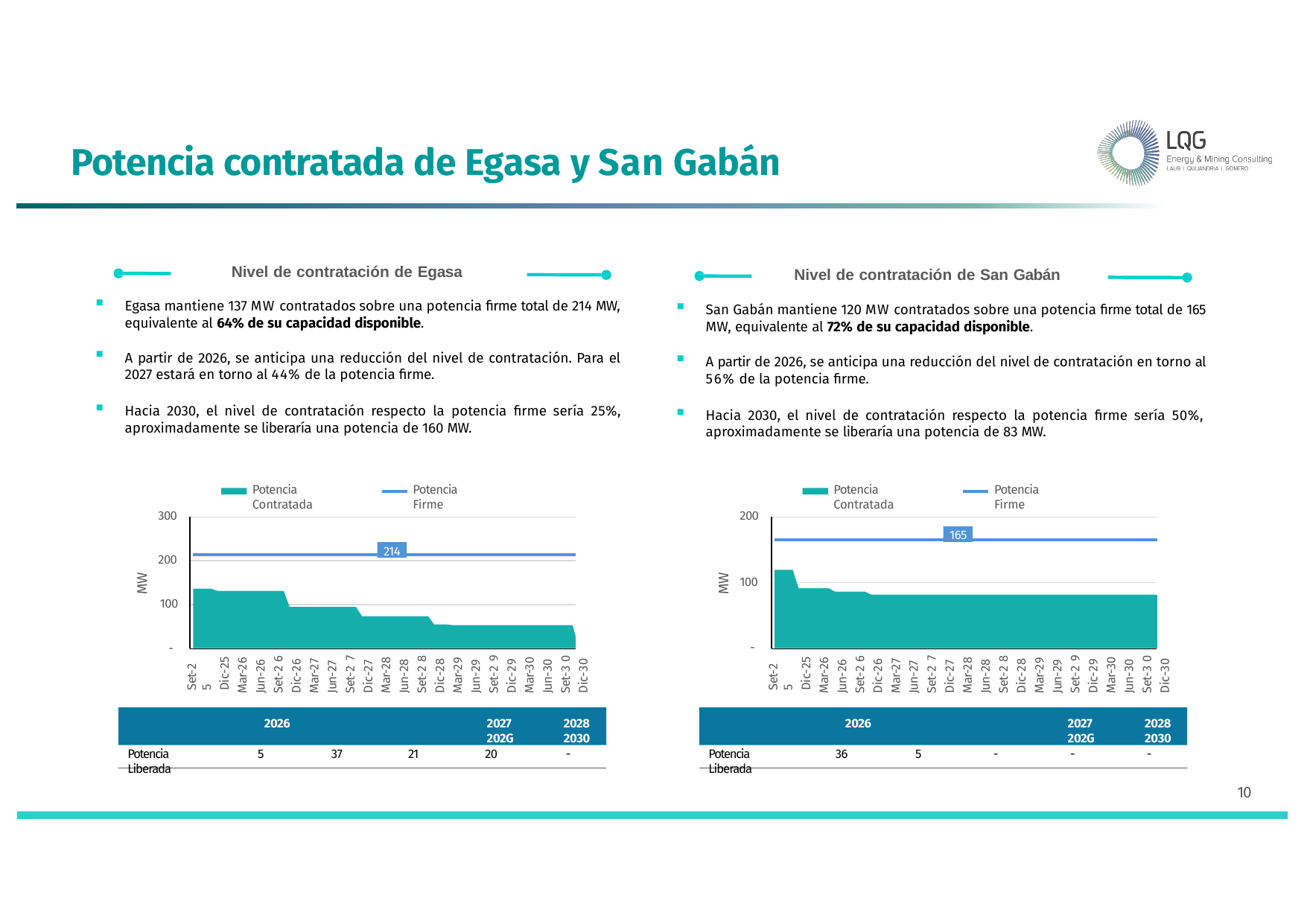

# Potencia contratada de Egasa y San Gabán
Nivel de contratación de Egasa
Egasa mantiene 137 MW contratados sobre una potencia firme total de 214 MW, equivalente al 64% de su capacidad disponible.

A partir de 2026, se anticipa una reducción del nivel de contratación. Para el 2027 estará en torno al 44% de la potencia firme.

Hacia 2030, el nivel de contratación respecto la potencia firme sería 25%, aproximadamente se liberaría una potencia de 160 MW.
Nivel de contratación de San Gabán
San Gabán mantiene 120 MW contratados sobre una potencia firme total de 165 MW, equivalente al 72% de su capacidad disponible.

A partir de 2026, se anticipa una reducción del nivel de contratación en torno al 56% de la potencia firme.

Hacia 2030, el nivel de contratación respecto la potencia firme sería 50%, aproximadamente se liberaría una potencia de 83 MW.

Potencia Contratada
Potencia Firme
Potencia Contratada
Potencia Firme

300
200

165
214
200
MW
MW
100
100

-
-
Set-2 5
Dic-25 Mar-26 Jun-26 Set-2 6 Dic-26 Mar-27 Jun-27 Set-2 7 Dic-27 Mar-28 Jun-28 Set-2 8 Dic-28 Mar-29 Jun-29 Set-2 9 Dic-29 Mar-30 Jun-30 Set-3 0 Dic-30
Set-2 5
Dic-25 Mar-26 Jun-26 Set-2 6 Dic-26 Mar-27 Jun-27 Set-2 7 Dic-27 Mar-28 Jun-28 Set-2 8 Dic-28 Mar-29 Jun-29 Set-2 9 Dic-29 Mar-30 Jun-30 Set-3 0 Dic-30
2026	2027	2028	202G	2030
2026	2027	2028	202G	2030
Potencia Liberada
5
37
21
20
-
Potencia Liberada
36
5
-
-
-

10